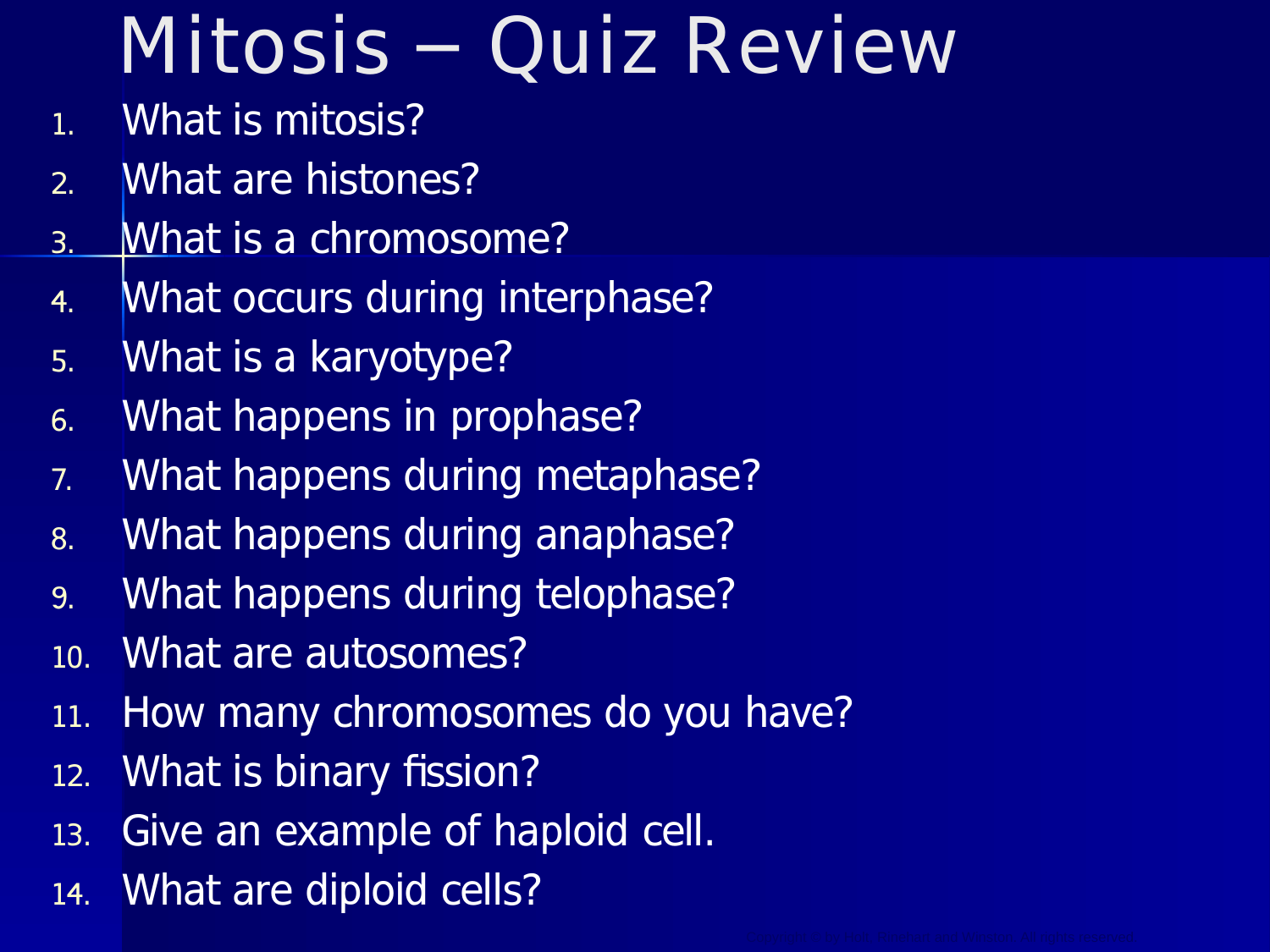

# Mitosis – Quiz Review
What is mitosis?
What are histones?
What is a chromosome?
What occurs during interphase?
What is a karyotype?
What happens in prophase?
What happens during metaphase?
What happens during anaphase?
What happens during telophase?
What are autosomes?
How many chromosomes do you have?
What is binary fission?
Give an example of haploid cell.
What are diploid cells?